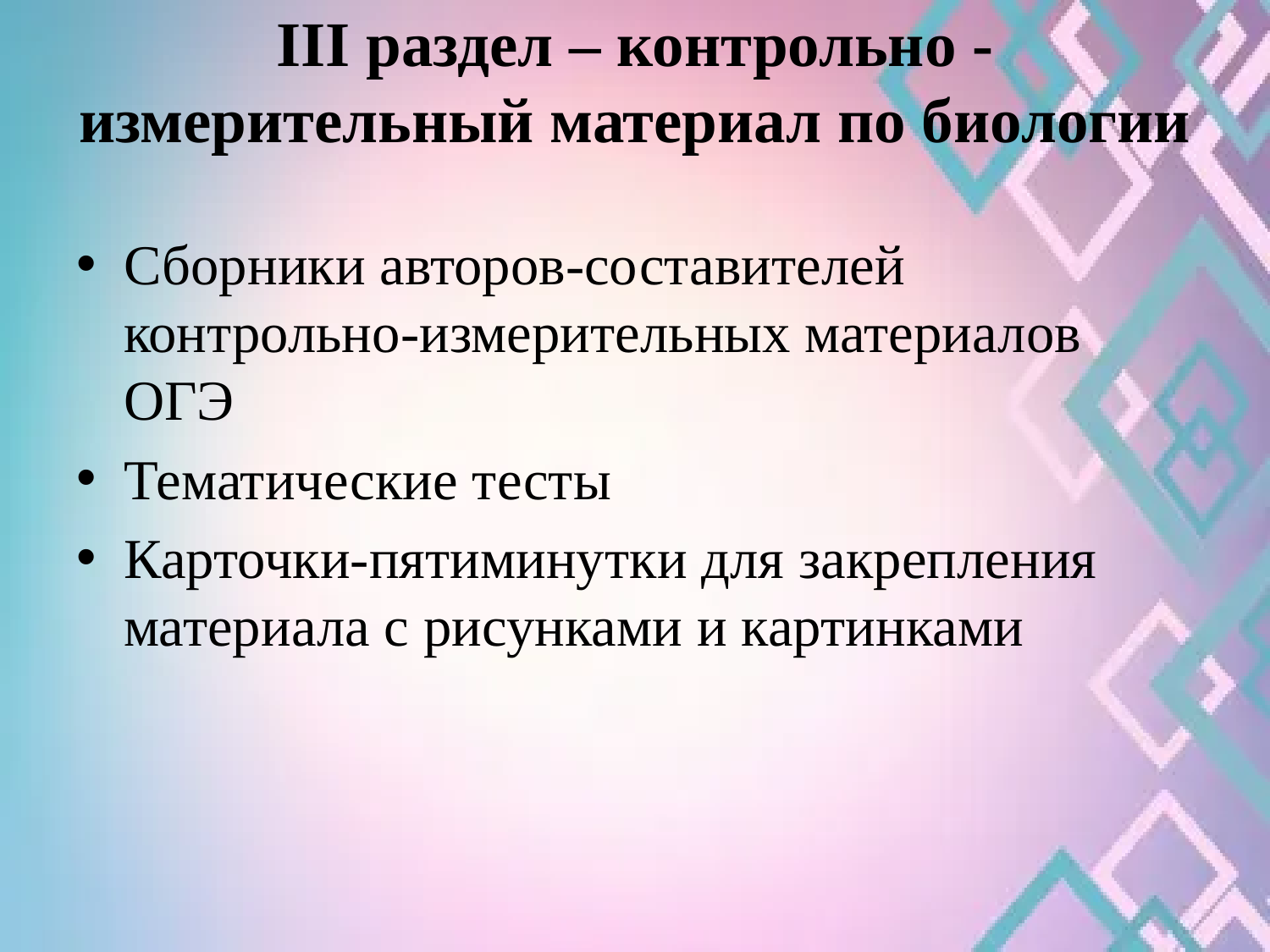

# III раздел – контрольно - измерительный материал по биологии
Сборники авторов-составителей контрольно-измерительных материалов ОГЭ
Тематические тесты
Карточки-пятиминутки для закрепления материала с рисунками и картинками